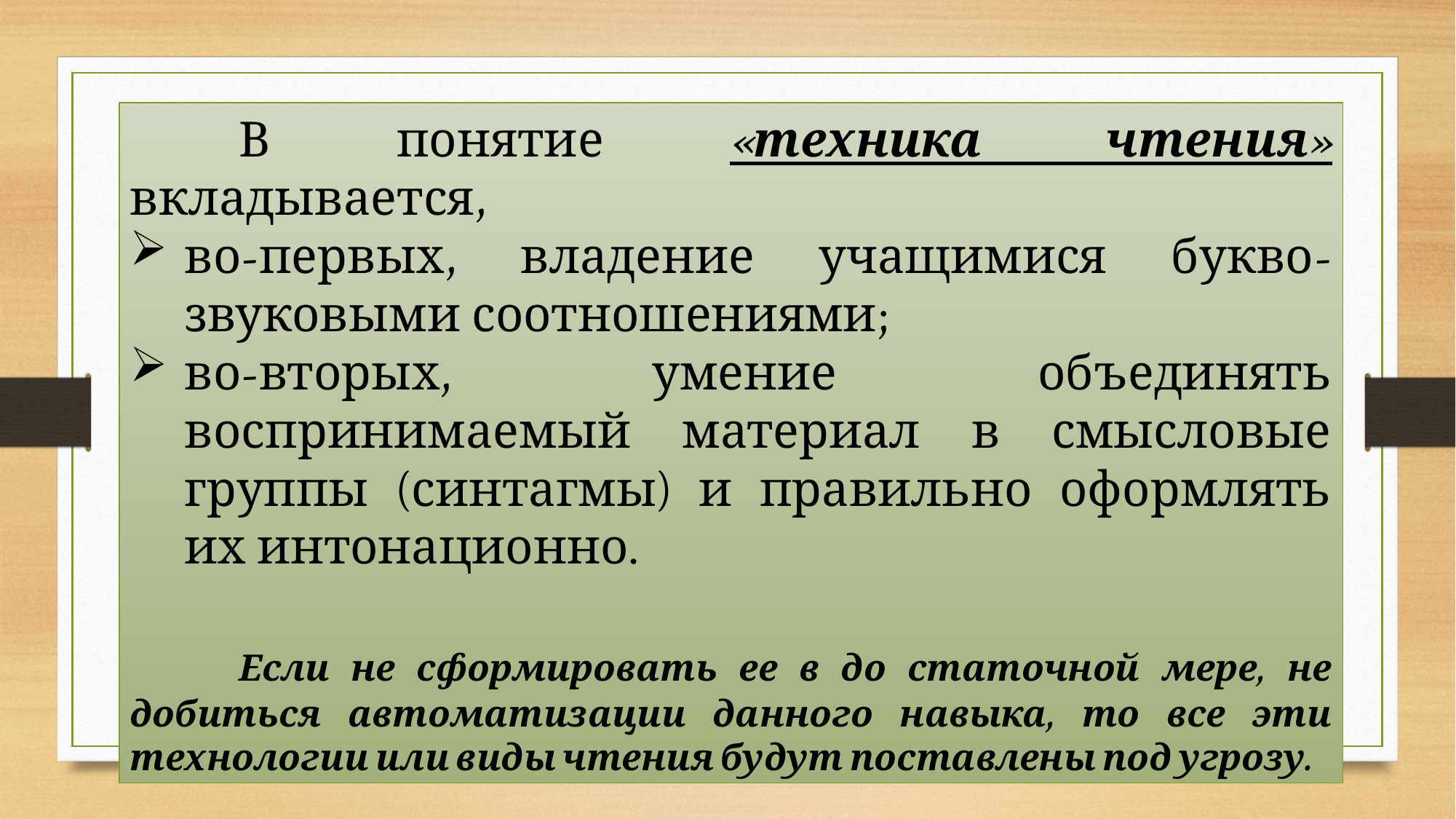

В понятие «техника чтения» вкладывается,
во-первых, владение учащимися букво-звуковыми соотношениями;
во-вторых, умение объединять воспринимаемый материал в смысловые группы (синтагмы) и правильно оформлять их интонационно.

	Если не сформировать ее в до статочной мере, не добиться автоматизации данного навыка, то все эти технологии или виды чтения будут поставлены под угрозу.